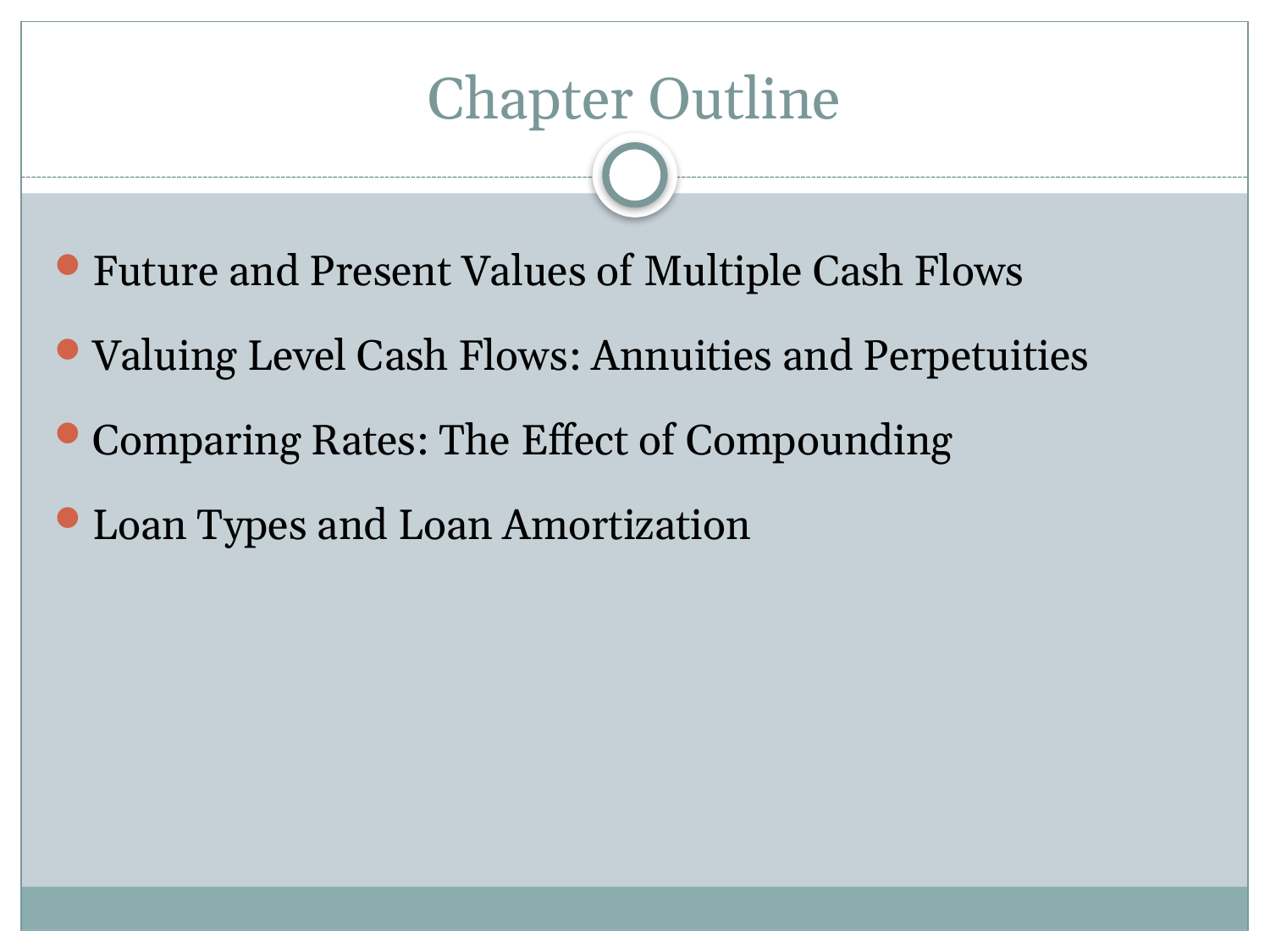

# Chapter Outline
Future and Present Values of Multiple Cash Flows
Valuing Level Cash Flows: Annuities and Perpetuities
Comparing Rates: The Effect of Compounding
Loan Types and Loan Amortization